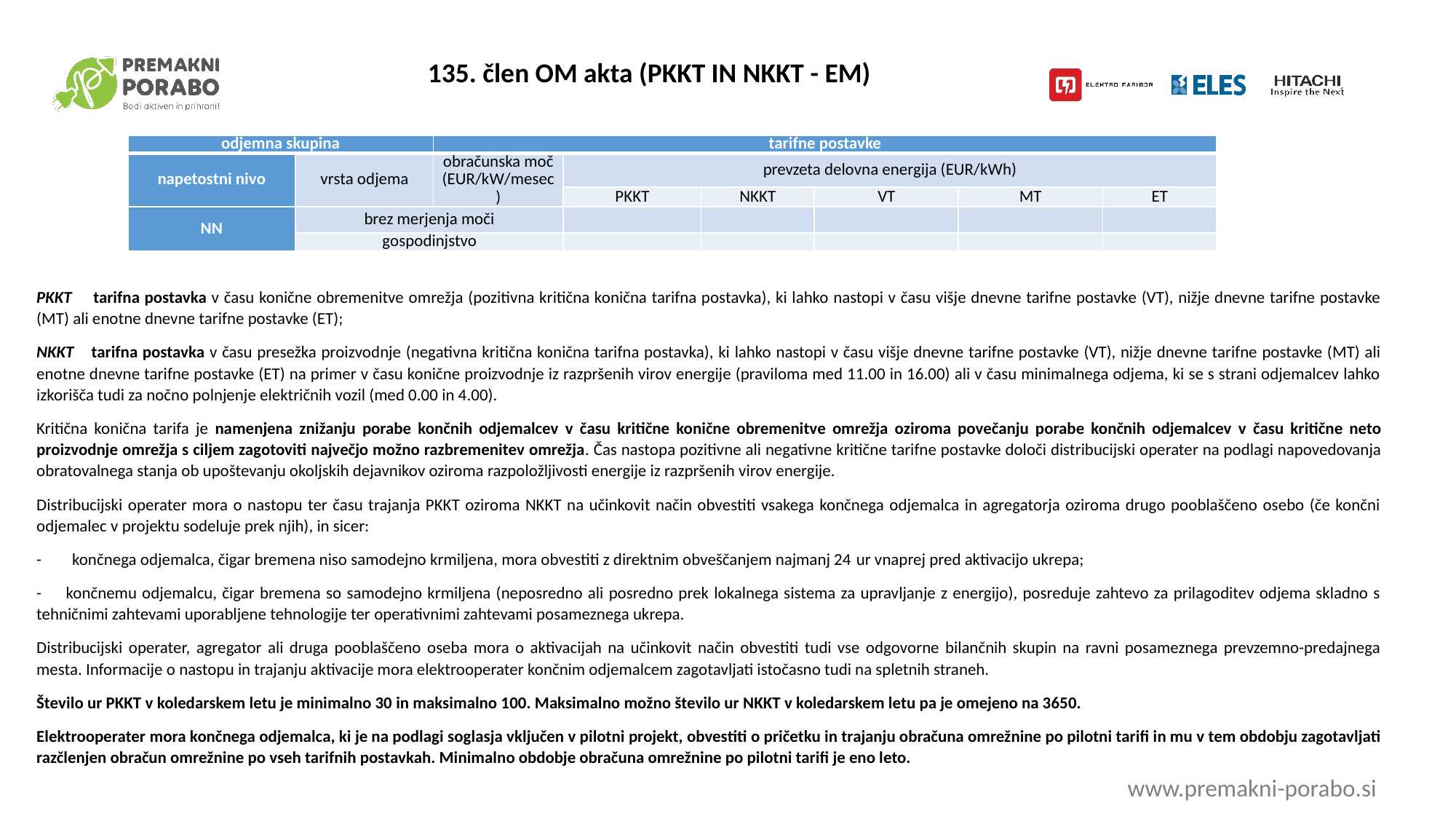

135. člen OM akta (PKKT IN NKKT - EM)
| odjemna skupina |  | tarifne postavke |  |  |  |  |  |
| --- | --- | --- | --- | --- | --- | --- | --- |
| napetostni nivo | vrsta odjema | obračunska moč (EUR/kW/mesec) | prevzeta delovna energija (EUR/kWh) |  |  |  |  |
|  |  |  | PKKT | NKKT | VT | MT | ET |
| NN | brez merjenja moči |  |  |  |  |  |  |
|  | gospodinjstvo |  |  |  |  |  |  |
PKKT     tarifna postavka v času konične obremenitve omrežja (pozitivna kritična konična tarifna postavka), ki lahko nastopi v času višje dnevne tarifne postavke (VT), nižje dnevne tarifne postavke (MT) ali enotne dnevne tarifne postavke (ET);
NKKT    tarifna postavka v času presežka proizvodnje (negativna kritična konična tarifna postavka), ki lahko nastopi v času višje dnevne tarifne postavke (VT), nižje dnevne tarifne postavke (MT) ali enotne dnevne tarifne postavke (ET) na primer v času konične proizvodnje iz razpršenih virov energije (praviloma med 11.00 in 16.00) ali v času minimalnega odjema, ki se s strani odjemalcev lahko izkorišča tudi za nočno polnjenje električnih vozil (med 0.00 in 4.00).
Kritična konična tarifa je namenjena znižanju porabe končnih odjemalcev v času kritične konične obremenitve omrežja oziroma povečanju porabe končnih odjemalcev v času kritične neto proizvodnje omrežja s ciljem zagotoviti največjo možno razbremenitev omrežja. Čas nastopa pozitivne ali negativne kritične tarifne postavke določi distribucijski operater na podlagi napovedovanja obratovalnega stanja ob upoštevanju okoljskih dejavnikov oziroma razpoložljivosti energije iz razpršenih virov energije.
Distribucijski operater mora o nastopu ter času trajanja PKKT oziroma NKKT na učinkovit način obvestiti vsakega končnega odjemalca in agregatorja oziroma drugo pooblaščeno osebo (če končni odjemalec v projektu sodeluje prek njih), in sicer:
-        končnega odjemalca, čigar bremena niso samodejno krmiljena, mora obvestiti z direktnim obveščanjem najmanj 24 ur vnaprej pred aktivacijo ukrepa;
-      končnemu odjemalcu, čigar bremena so samodejno krmiljena (neposredno ali posredno prek lokalnega sistema za upravljanje z energijo), posreduje zahtevo za prilagoditev odjema skladno s tehničnimi zahtevami uporabljene tehnologije ter operativnimi zahtevami posameznega ukrepa.
Distribucijski operater, agregator ali druga pooblaščeno oseba mora o aktivacijah na učinkovit način obvestiti tudi vse odgovorne bilančnih skupin na ravni posameznega prevzemno-predajnega mesta. Informacije o nastopu in trajanju aktivacije mora elektrooperater končnim odjemalcem zagotavljati istočasno tudi na spletnih straneh.
Število ur PKKT v koledarskem letu je minimalno 30 in maksimalno 100. Maksimalno možno število ur NKKT v koledarskem letu pa je omejeno na 3650.
Elektrooperater mora končnega odjemalca, ki je na podlagi soglasja vključen v pilotni projekt, obvestiti o pričetku in trajanju obračuna omrežnine po pilotni tarifi in mu v tem obdobju zagotavljati razčlenjen obračun omrežnine po vseh tarifnih postavkah. Minimalno obdobje obračuna omrežnine po pilotni tarifi je eno leto.